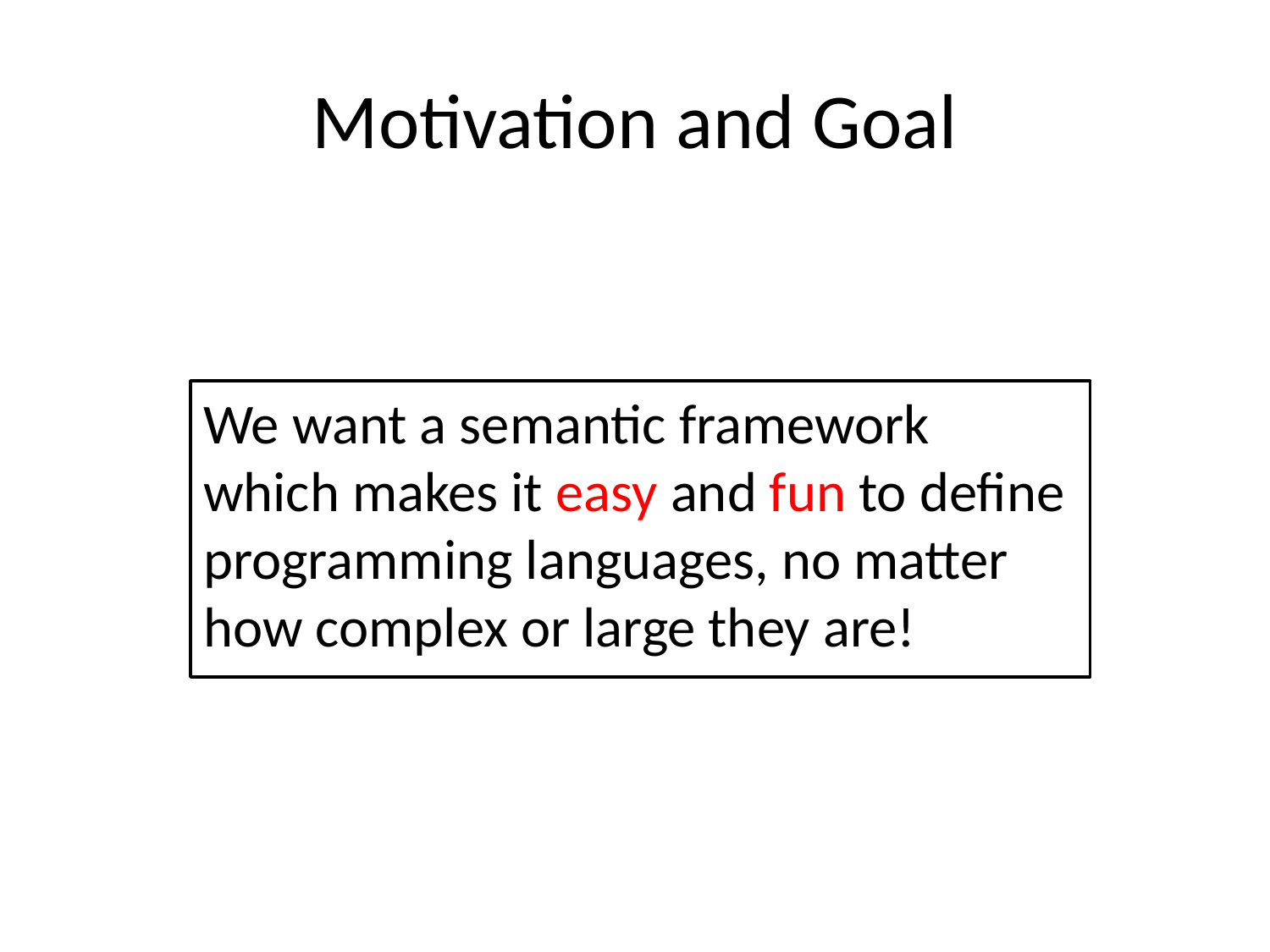

# Motivation and Goal
We want a semantic framework which makes it easy and fun to define programming languages, no matter how complex or large they are!